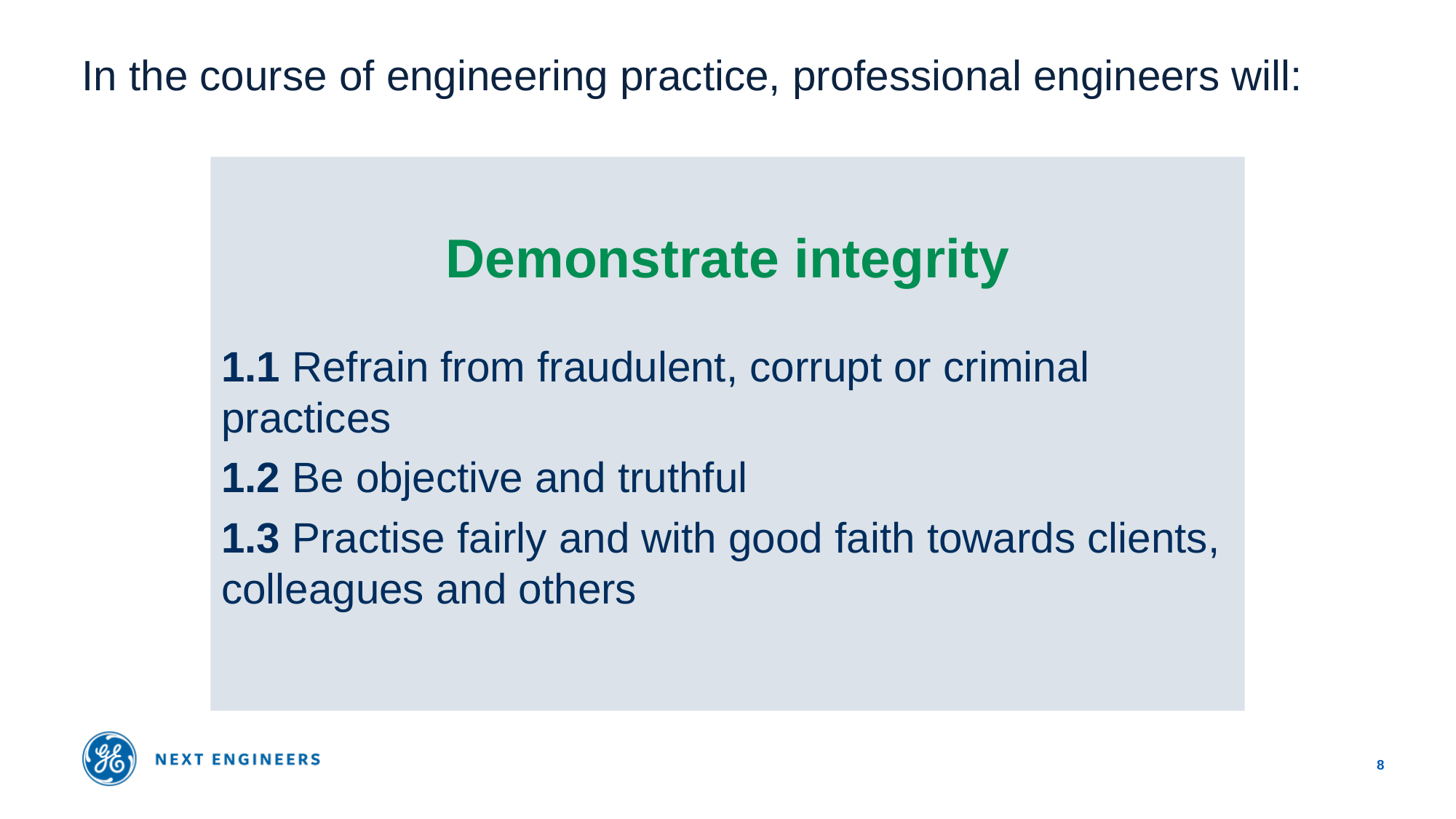

# In the course of engineering practice, professional engineers will:
Demonstrate integrity

1.1 Refrain from fraudulent, corrupt or criminal practices
1.2 Be objective and truthful
1.3 Practise fairly and with good faith towards clients, colleagues and others

8